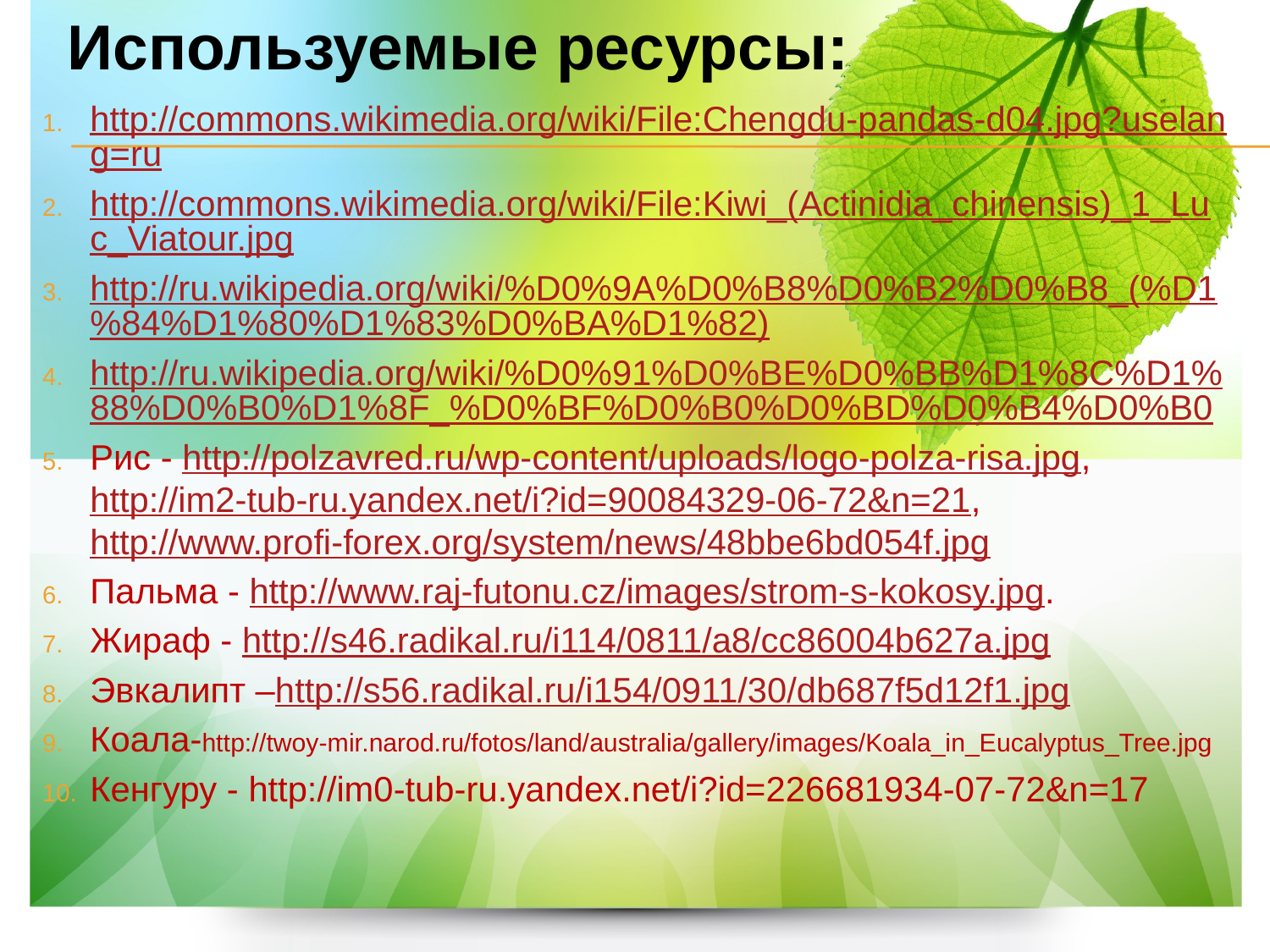

Используемые ресурсы:
http://commons.wikimedia.org/wiki/File:Chengdu-pandas-d04.jpg?uselang=ru
http://commons.wikimedia.org/wiki/File:Kiwi_(Actinidia_chinensis)_1_Luc_Viatour.jpg
http://ru.wikipedia.org/wiki/%D0%9A%D0%B8%D0%B2%D0%B8_(%D1%84%D1%80%D1%83%D0%BA%D1%82)
http://ru.wikipedia.org/wiki/%D0%91%D0%BE%D0%BB%D1%8C%D1%88%D0%B0%D1%8F_%D0%BF%D0%B0%D0%BD%D0%B4%D0%B0
Рис - http://polzavred.ru/wp-content/uploads/logo-polza-risa.jpg, http://im2-tub-ru.yandex.net/i?id=90084329-06-72&n=21, http://www.profi-forex.org/system/news/48bbe6bd054f.jpg
Пальма - http://www.raj-futonu.cz/images/strom-s-kokosy.jpg.
Жираф - http://s46.radikal.ru/i114/0811/a8/cc86004b627a.jpg
Эвкалипт –http://s56.radikal.ru/i154/0911/30/db687f5d12f1.jpg
Коала-http://twoy-mir.narod.ru/fotos/land/australia/gallery/images/Koala_in_Eucalyptus_Tree.jpg
Кенгуру - http://im0-tub-ru.yandex.net/i?id=226681934-07-72&n=17